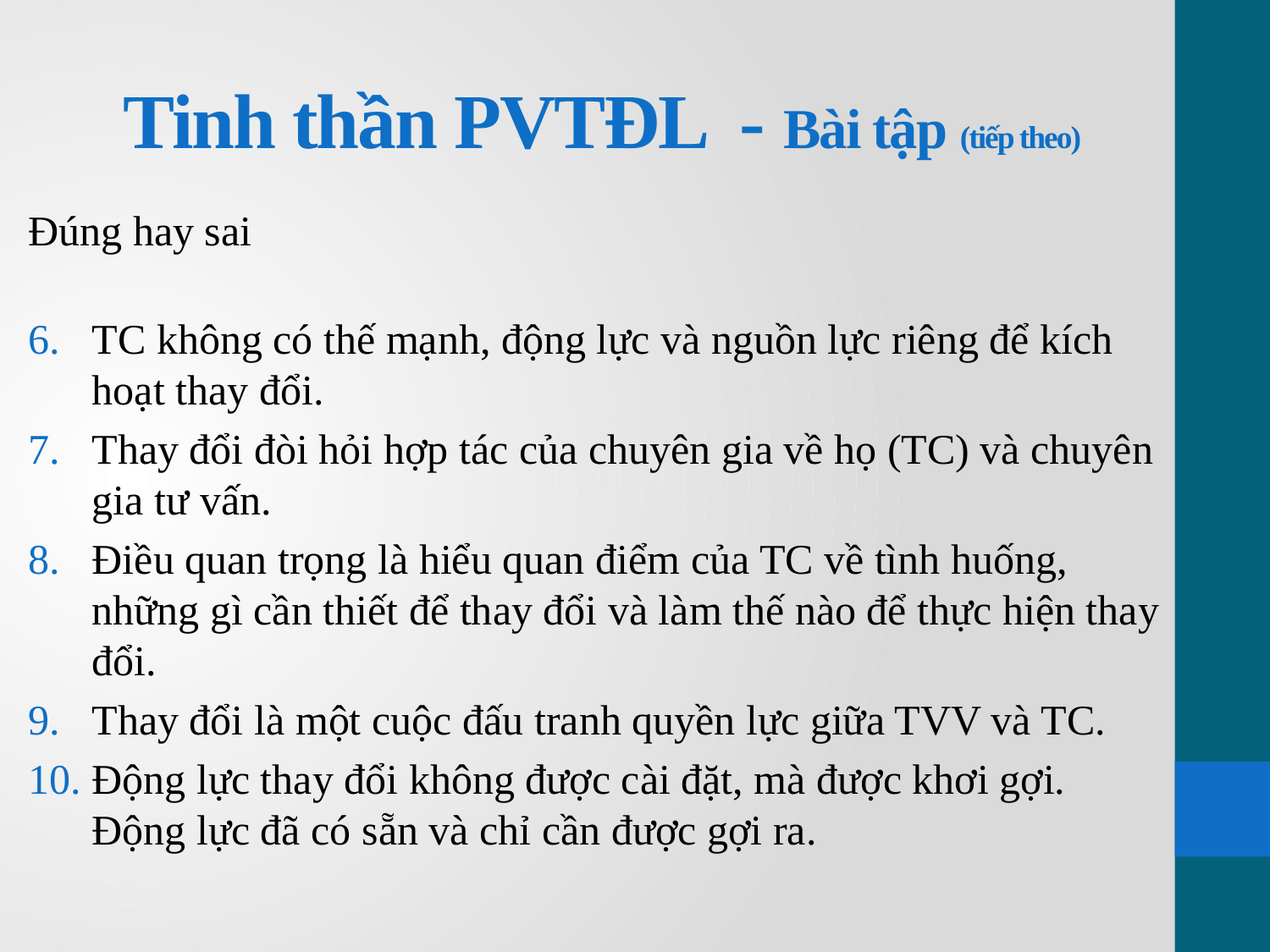

# Tinh thần PVTĐL  - Bài tập (tiếp theo)
Đúng hay sai

TC không có thế mạnh, động lực và nguồn lực riêng để kích hoạt thay đổi.
Thay đổi đòi hỏi hợp tác của chuyên gia về họ (TC) và chuyên gia tư vấn.
Điều quan trọng là hiểu quan điểm của TC về tình huống, những gì cần thiết để thay đổi và làm thế nào để thực hiện thay đổi.
Thay đổi là một cuộc đấu tranh quyền lực giữa TVV và TC.
Động lực thay đổi không được cài đặt, mà được khơi gợi. Động lực đã có sẵn và chỉ cần được gợi ra.